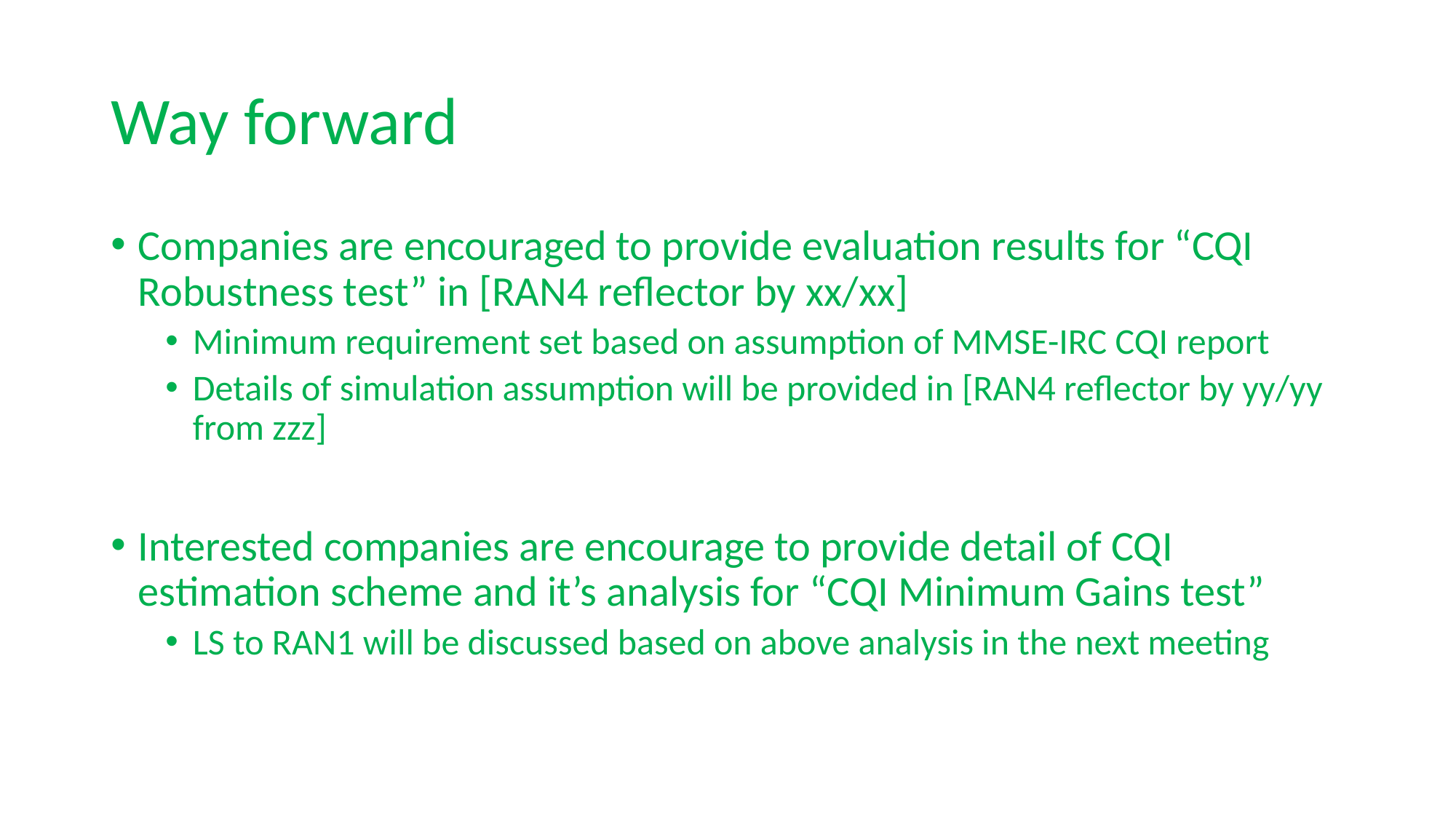

# Way forward
Companies are encouraged to provide evaluation results for “CQI Robustness test” in [RAN4 reflector by xx/xx]
Minimum requirement set based on assumption of MMSE-IRC CQI report
Details of simulation assumption will be provided in [RAN4 reflector by yy/yy from zzz]

Interested companies are encourage to provide detail of CQI estimation scheme and it’s analysis for “CQI Minimum Gains test”
LS to RAN1 will be discussed based on above analysis in the next meeting